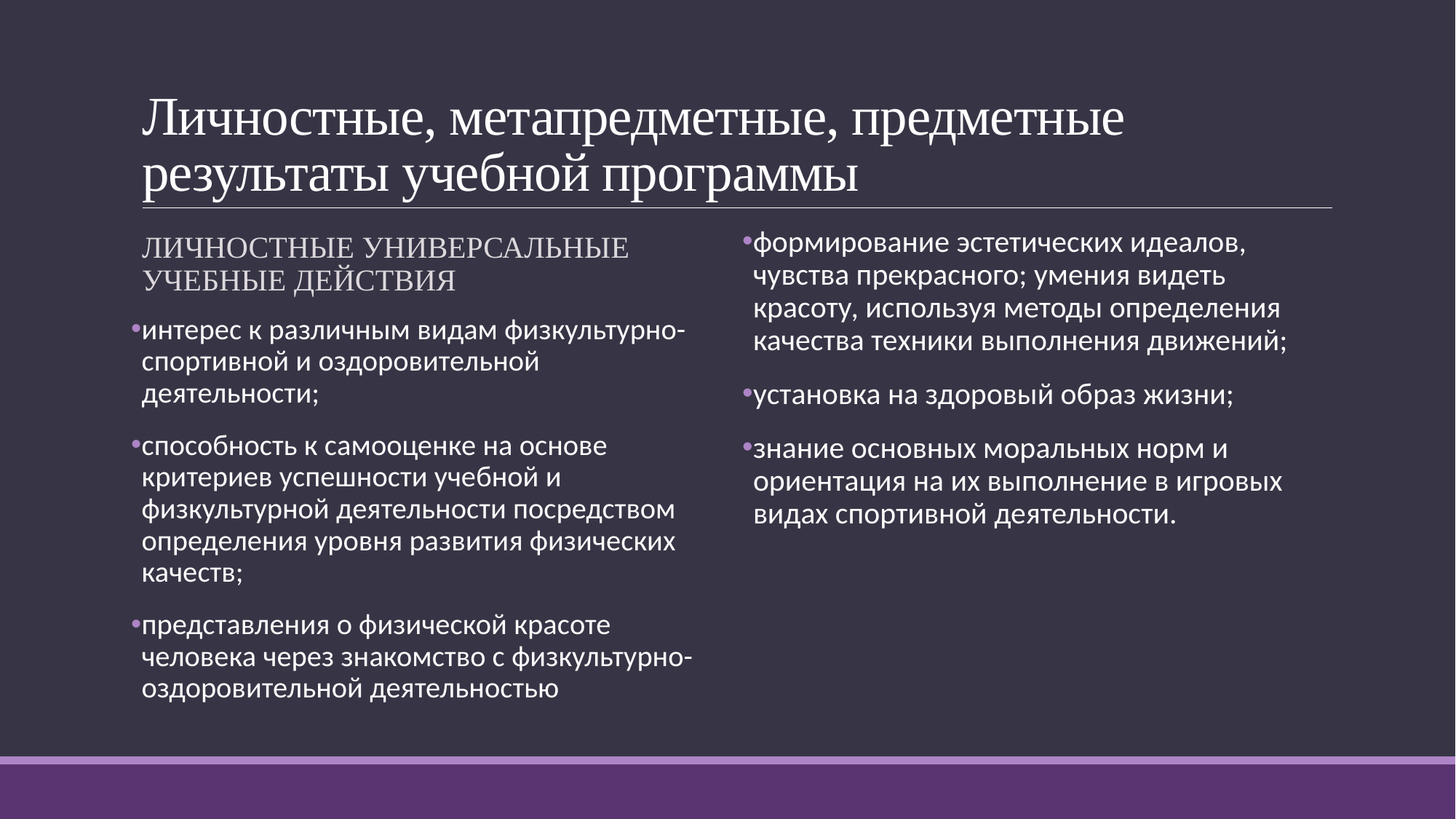

# Личностные, метапредметные, предметные результаты учебной программы
Личностные универсальные учебные действия
формирование эстетических идеалов, чувства прекрасного; умения видеть красоту, используя методы определения качества техники выполнения движений;
установка на здоровый образ жизни;
знание основных моральных норм и ориентация на их выполнение в игровых видах спортивной деятельности.
интерес к различным видам физкультурно-спортивной и оздоровительной деятельности;
способность к самооценке на основе критериев успешности учебной и физкультурной деятельности посредством определения уровня развития физических качеств;
представления о физической красоте человека через знакомство с физкультурно-оздоровительной деятельностью